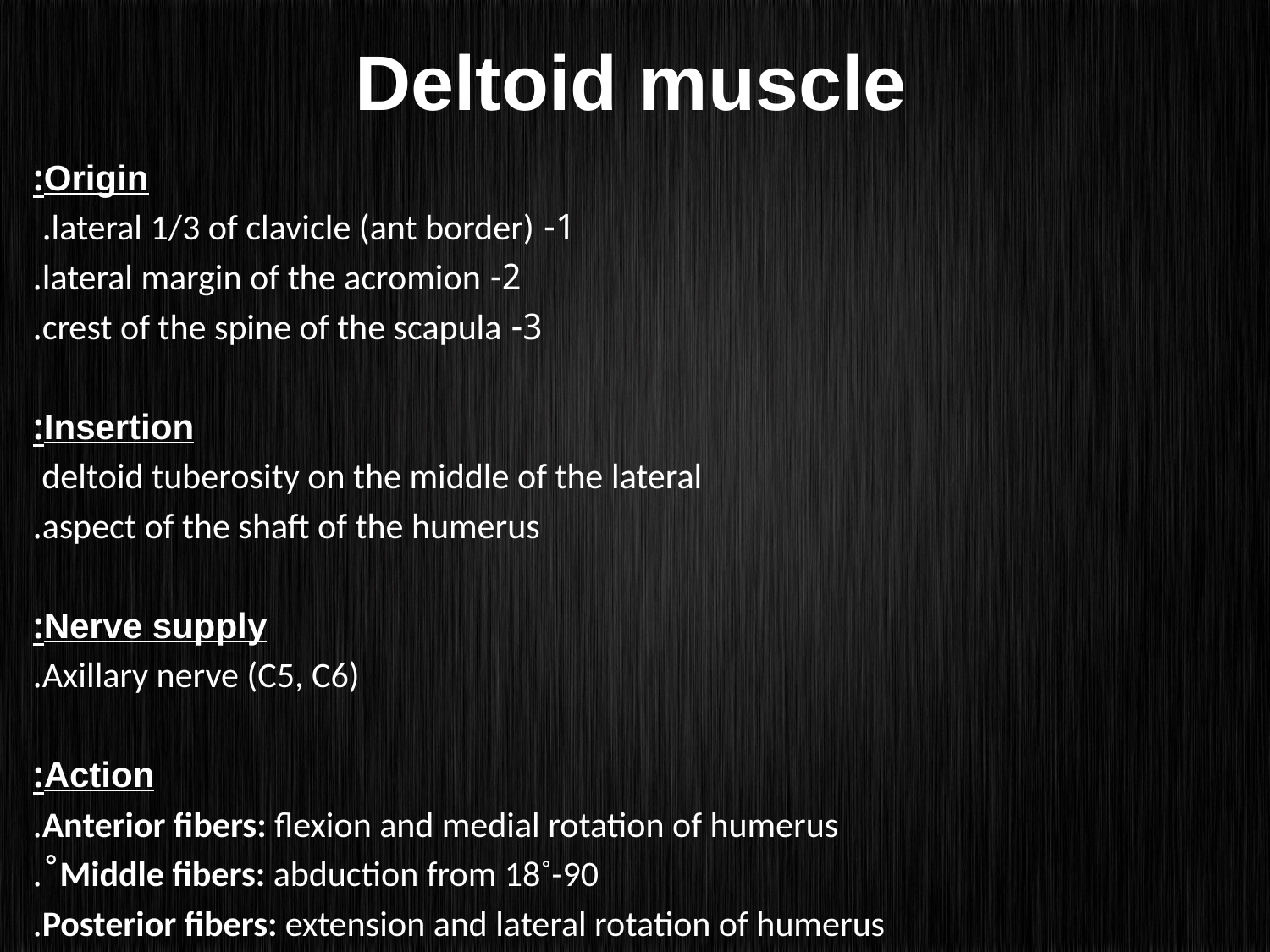

# Deltoid muscle
Origin:
1- lateral 1/3 of clavicle (ant border).
2- lateral margin of the acromion.
3- crest of the spine of the scapula.

Insertion:
deltoid tuberosity on the middle of the lateral
aspect of the shaft of the humerus.

Nerve supply:
Axillary nerve (C5, C6).

Action:
Anterior fibers: flexion and medial rotation of humerus.
Middle fibers: abduction from 18˚-90˚.
Posterior fibers: extension and lateral rotation of humerus.